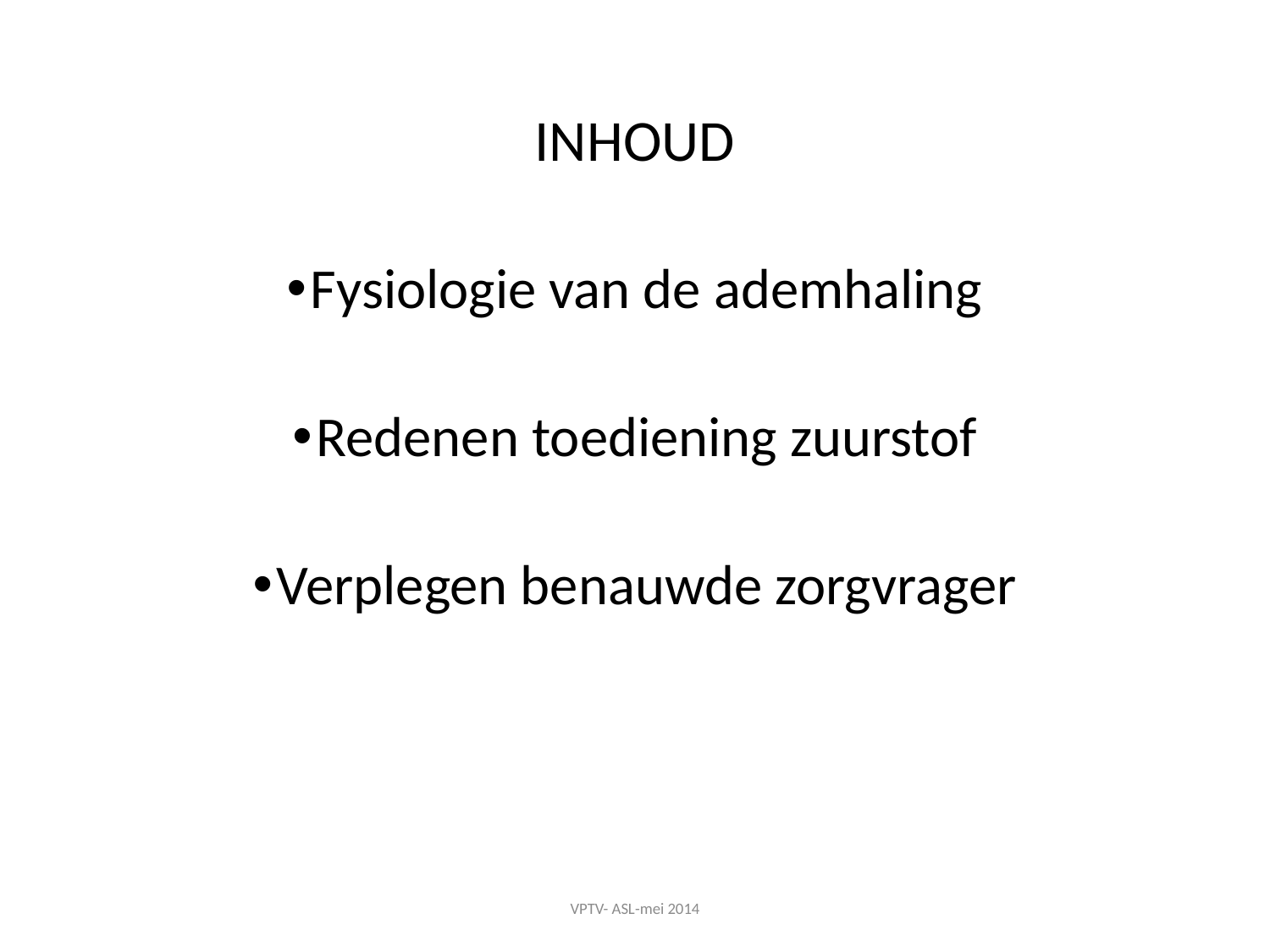

# INHOUD
Fysiologie van de ademhaling

Redenen toediening zuurstof

Verplegen benauwde zorgvrager
VPTV- ASL-mei 2014